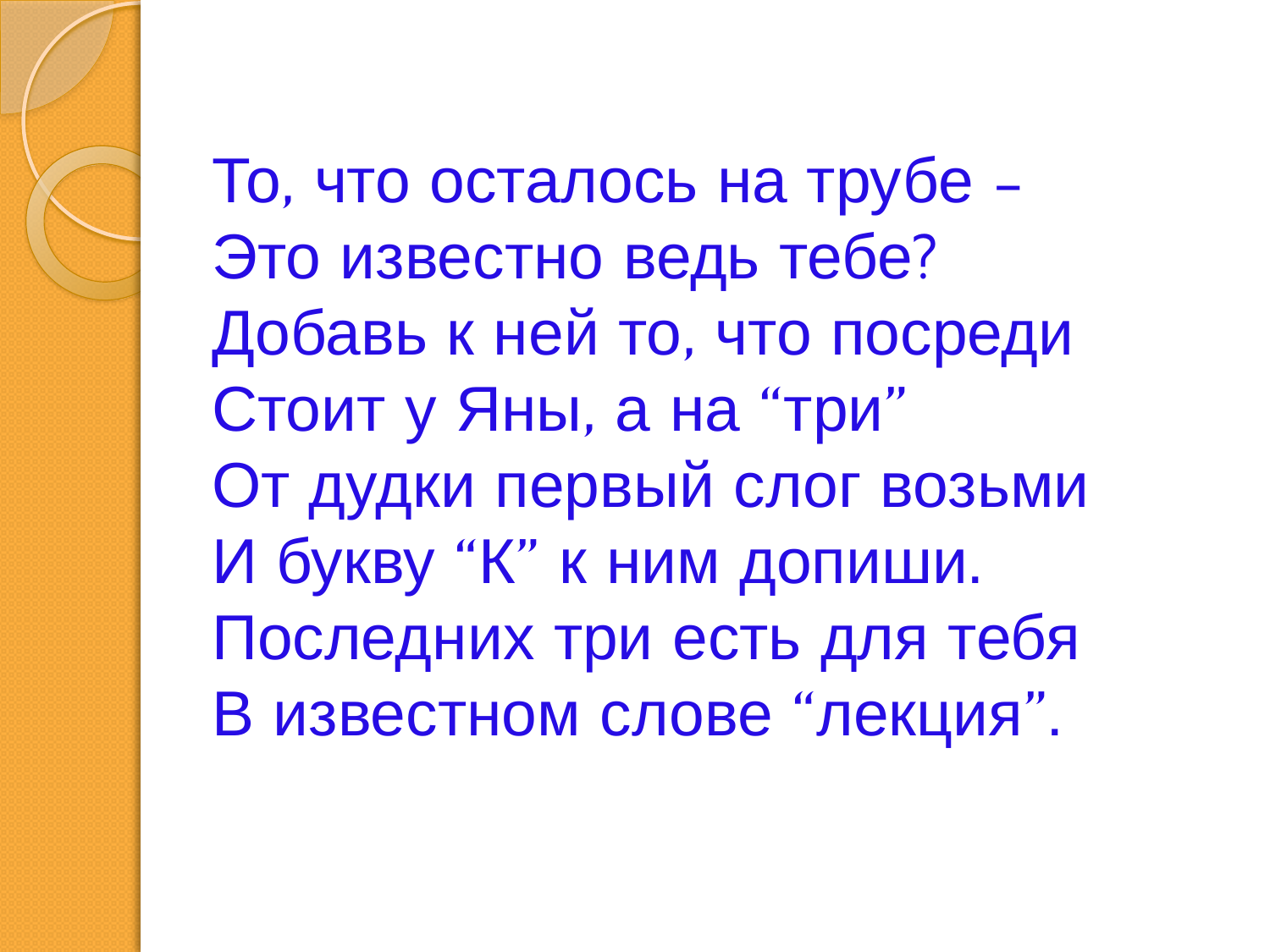

# То, что осталось на трубе – Это известно ведь тебе? Добавь к ней то, что посреди Стоит у Яны, а на “три” От дудки первый слог возьми И букву “К” к ним допиши. Последних три есть для тебя В известном слове “лекция”.